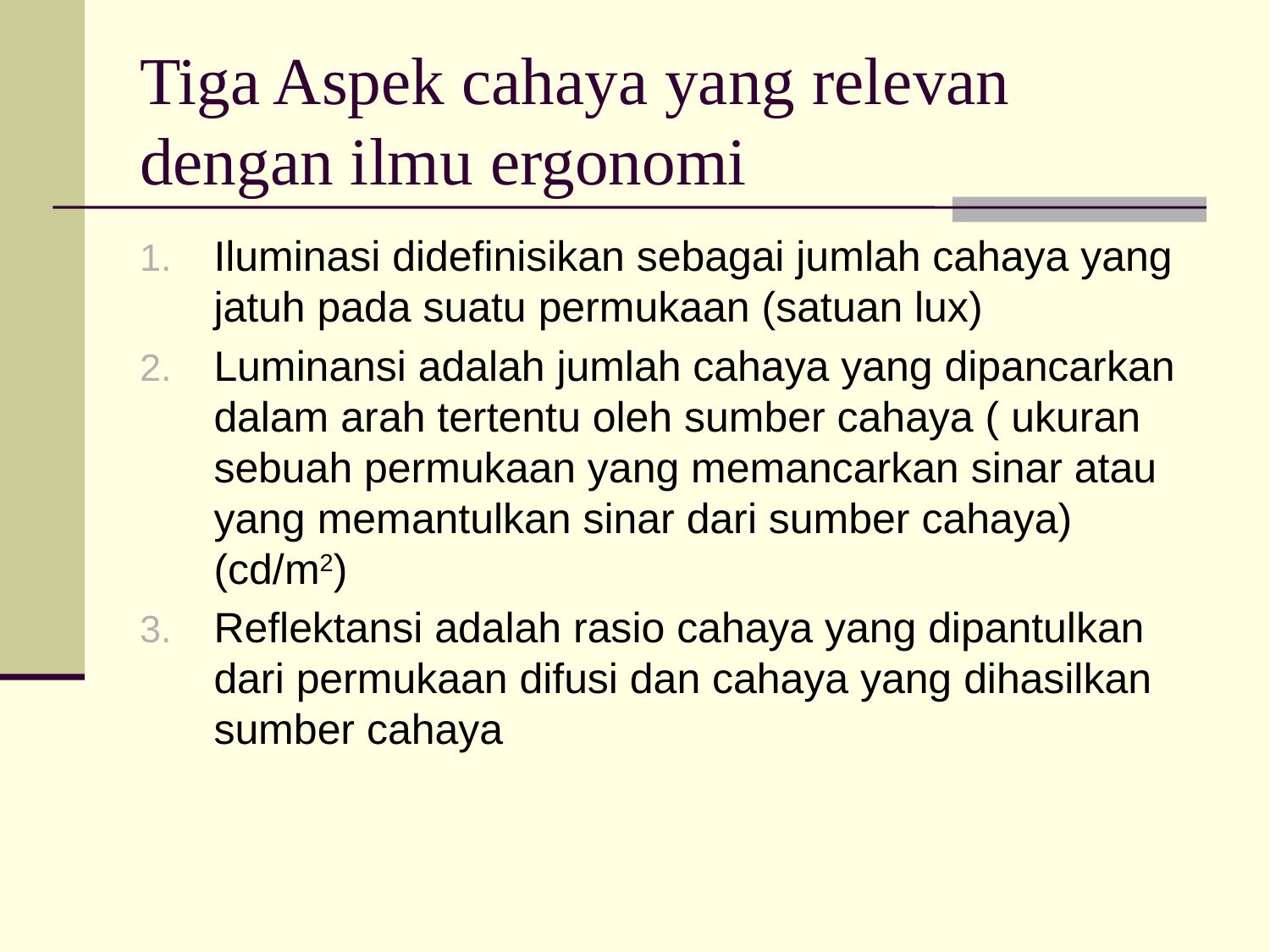

# Tiga Aspek cahaya yang relevan dengan ilmu ergonomi
Iluminasi didefinisikan sebagai jumlah cahaya yang jatuh pada suatu permukaan (satuan lux)
Luminansi adalah jumlah cahaya yang dipancarkan dalam arah tertentu oleh sumber cahaya ( ukuran sebuah permukaan yang memancarkan sinar atau yang memantulkan sinar dari sumber cahaya) (cd/m2)
Reflektansi adalah rasio cahaya yang dipantulkan dari permukaan difusi dan cahaya yang dihasilkan sumber cahaya